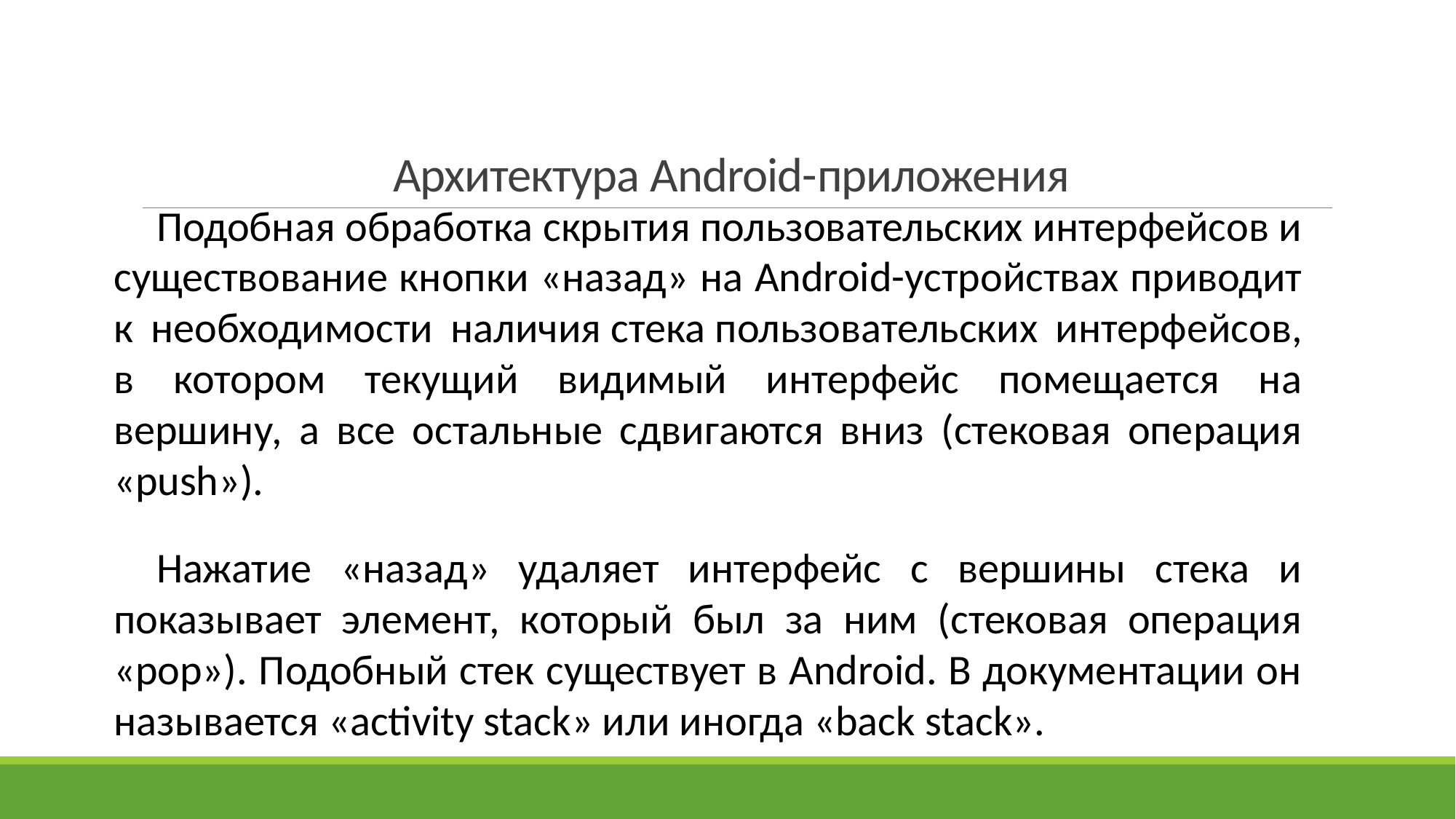

# Архитектура Android-приложения
Подобная обработка скрытия пользовательских интерфейсов и существование кнопки «назад» на Android-устройствах приводит к необходимости наличия стека пользовательских интерфейсов, в котором текущий видимый интерфейс помещается на вершину, а все остальные сдвигаются вниз (стековая операция «push»).
Нажатие «назад» удаляет интерфейс с вершины стека и показывает элемент, который был за ним (стековая операция «pop»). Подобный стек существует в Android. В документации он называется «activity stack» или иногда «back stack».